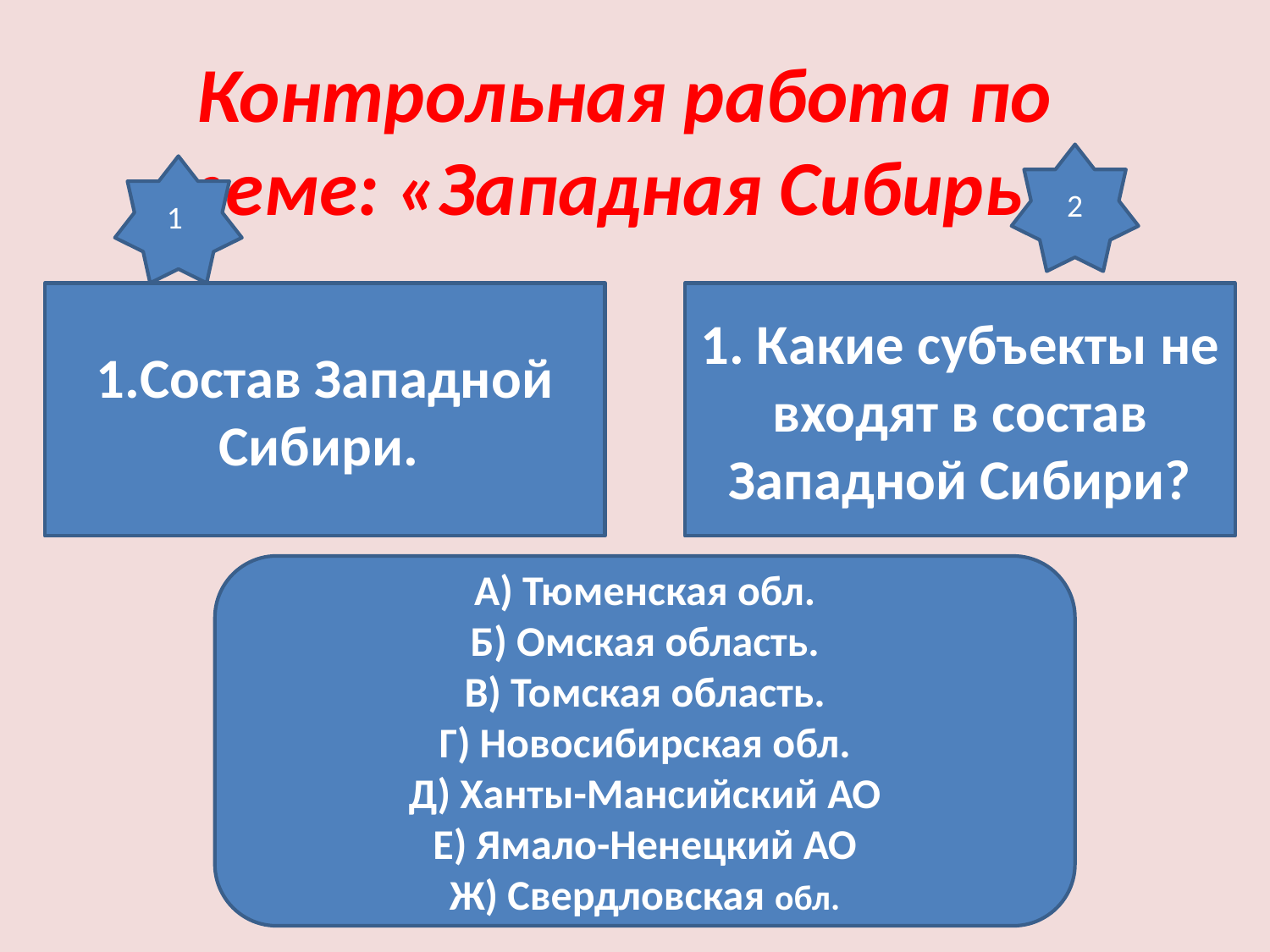

# Контрольная работа по теме: «Западная Сибирь».
2
1

1.Состав Западной Сибири.
1. Какие субъекты не входят в состав Западной Сибири?
А) Тюменская обл.
Б) Омская область.
В) Томская область.
Г) Новосибирская обл.
Д) Ханты-Мансийский АО
Е) Ямало-Ненецкий АО
Ж) Свердловская обл.